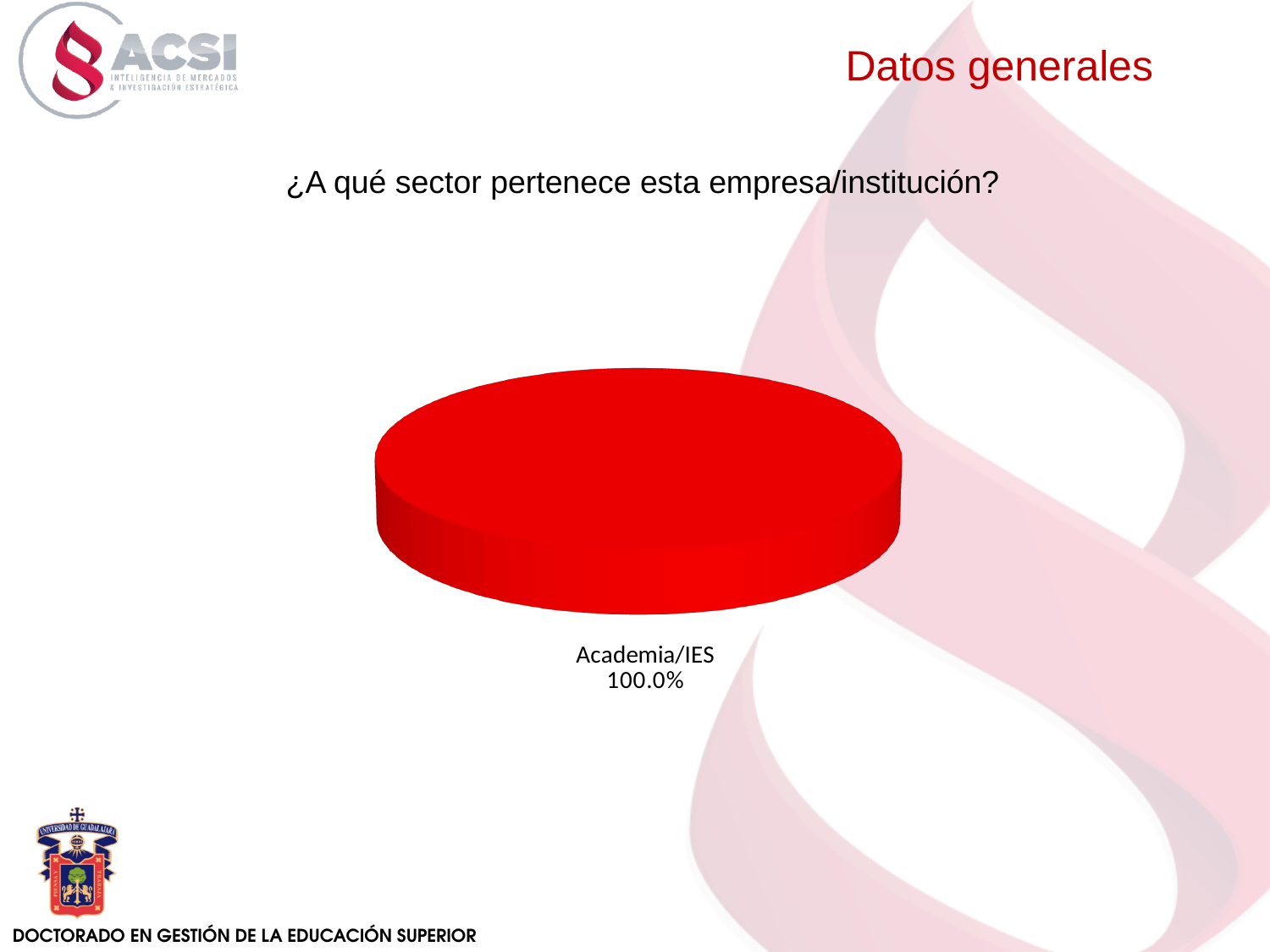

Datos generales

[unsupported chart]

¿A qué sector pertenece esta empresa/institución?